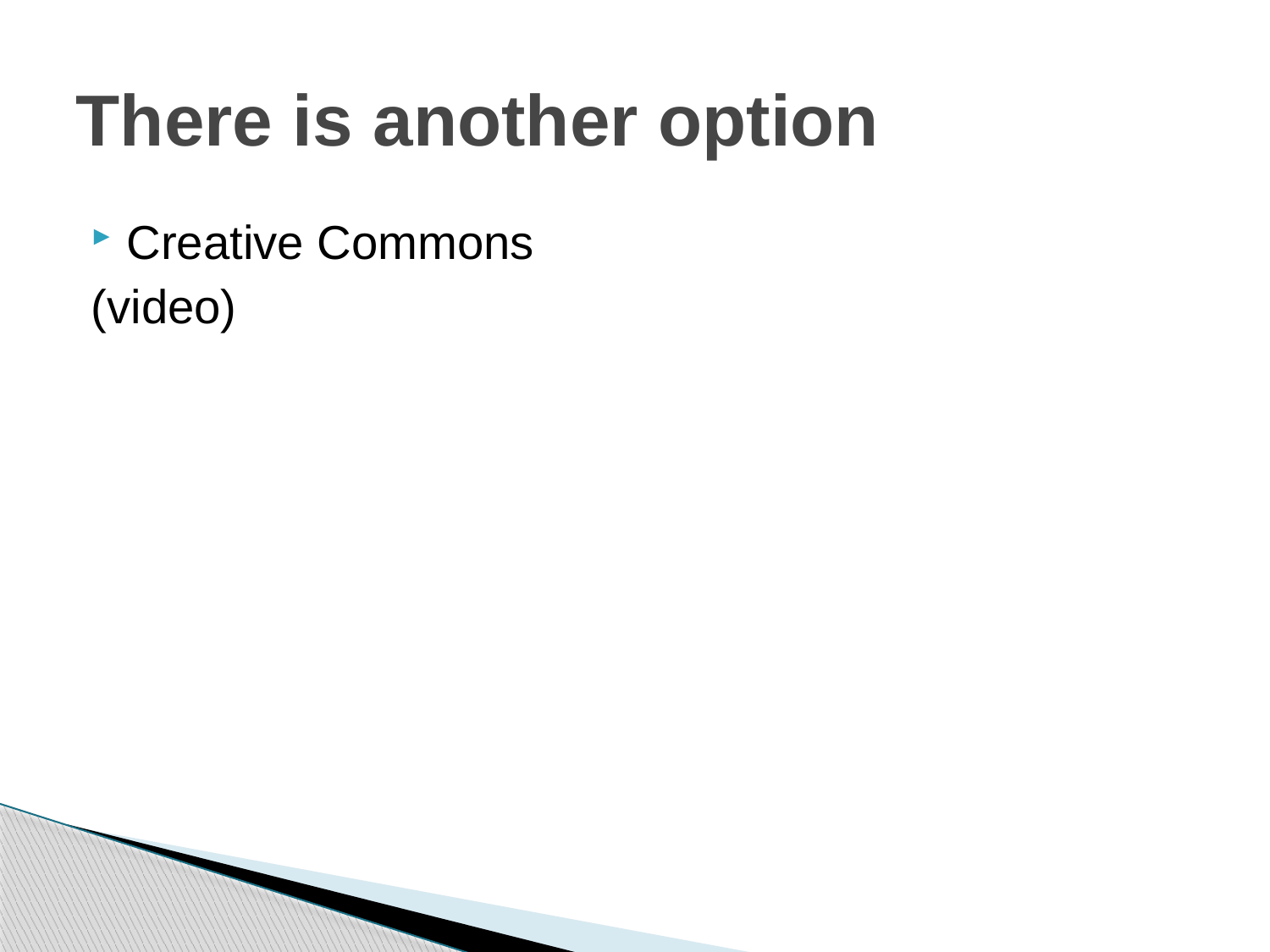

# There is another option
Creative Commons
(video)